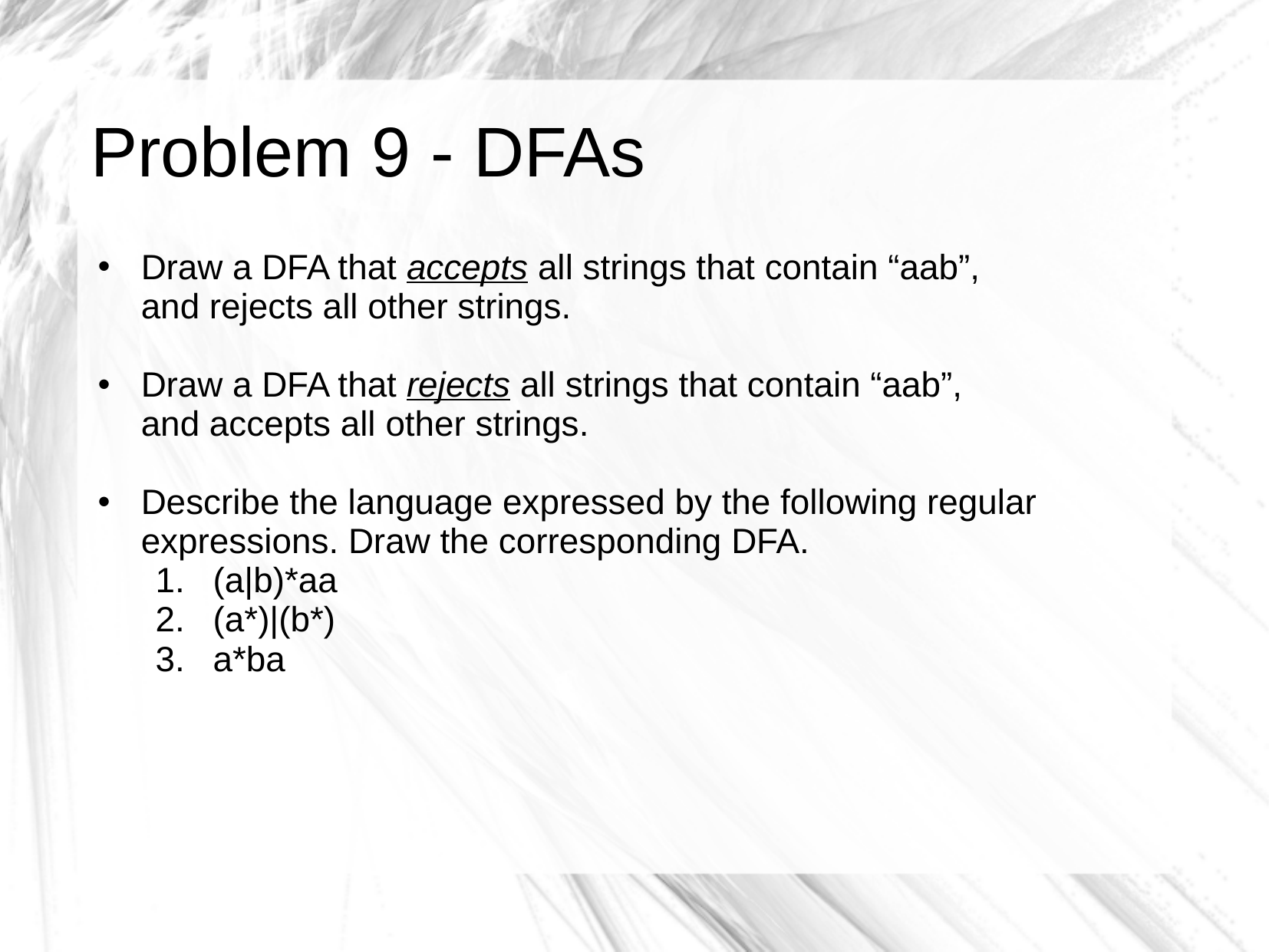

# Problem 9 - DFAs
Draw a DFA that accepts all strings that contain “aab”,
and rejects all other strings.

Draw a DFA that rejects all strings that contain “aab”,
and accepts all other strings.

Describe the language expressed by the following regular expressions. Draw the corresponding DFA.
(a|b)*aa
(a*)|(b*)
a*ba